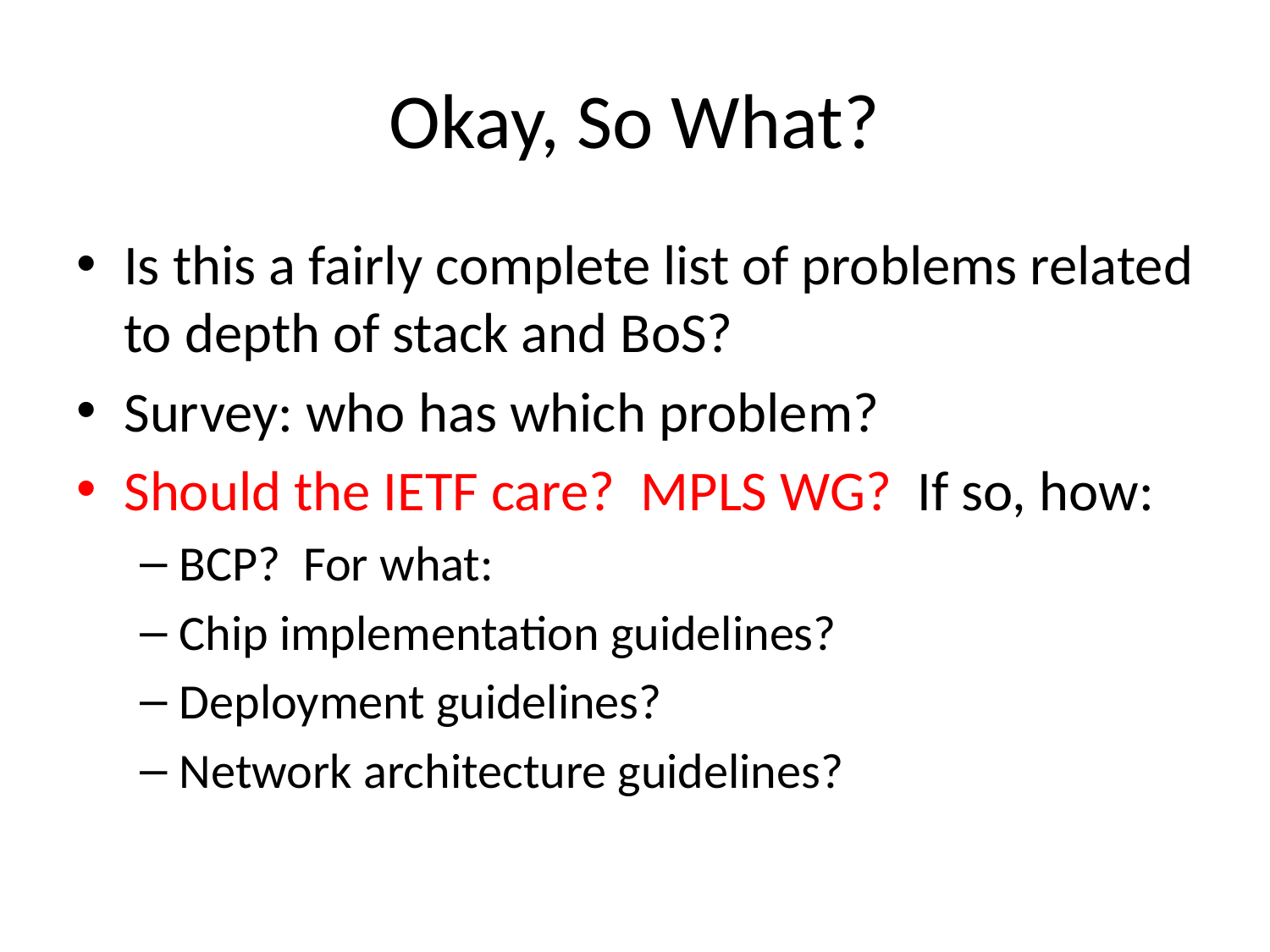

# Okay, So What?
Is this a fairly complete list of problems related to depth of stack and BoS?
Survey: who has which problem?
Should the IETF care?  MPLS WG?  If so, how:
BCP?  For what:
Chip implementation guidelines?
Deployment guidelines?
Network architecture guidelines?